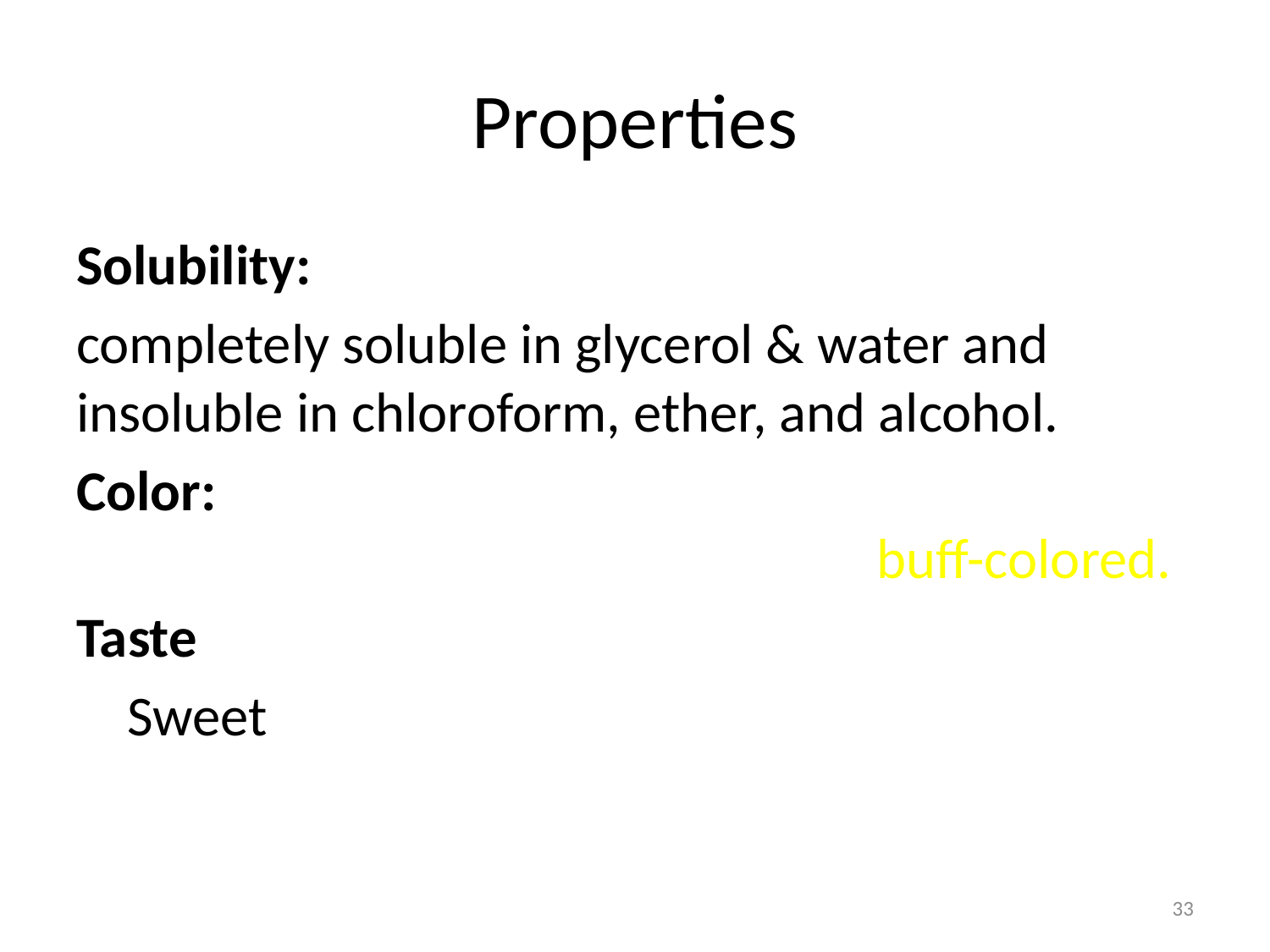

# Properties
Solubility:
completely soluble in glycerol & water and    insoluble in chloroform, ether, and alcohol.
Color:                                                                                                                                            buff-colored.
Taste
    Sweet

33